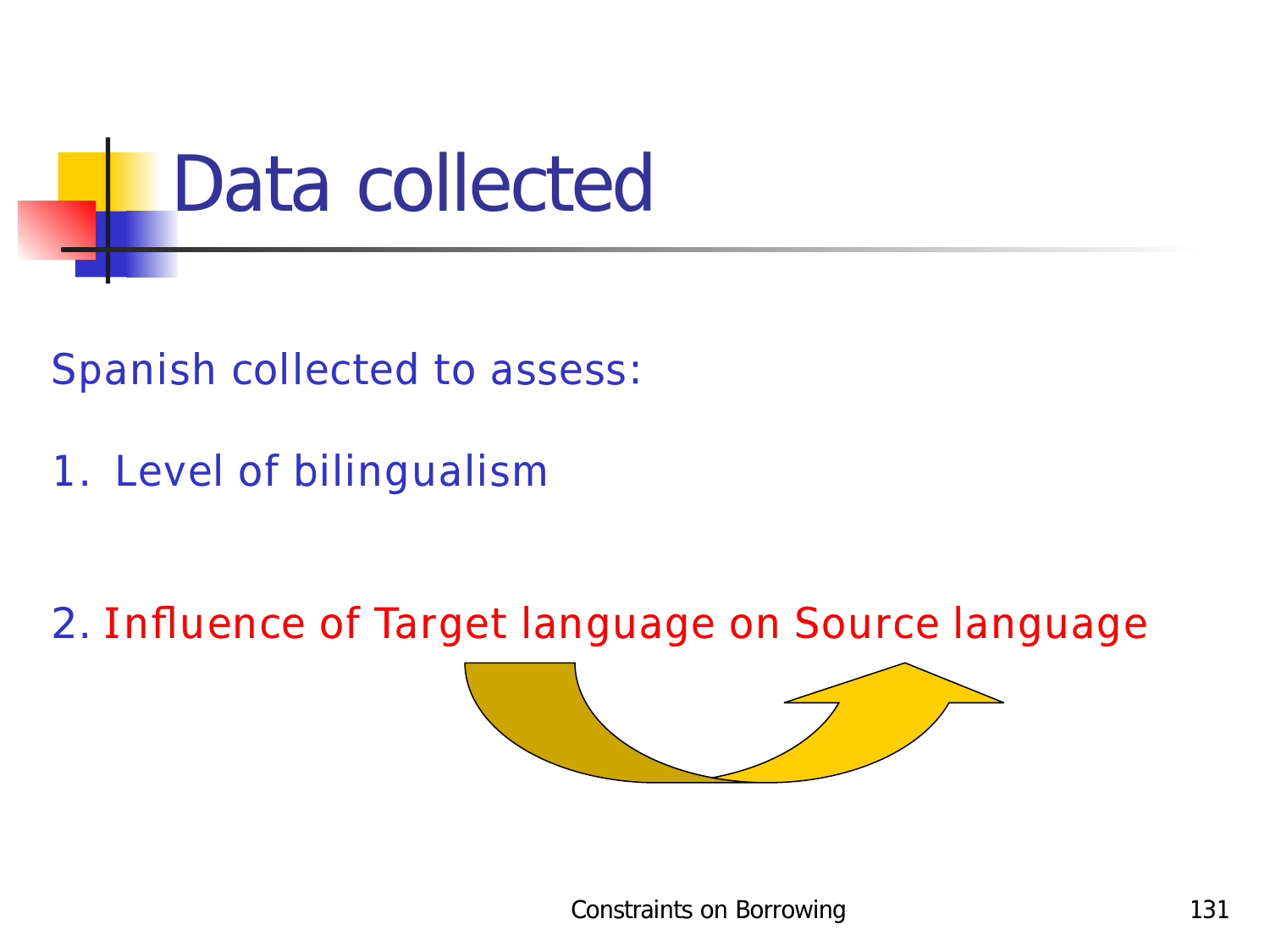

# Data collected
Spanish collected to assess:

Level of bilingualism

2. Influence of Target language on Source language

Constraints on Borrowing
131